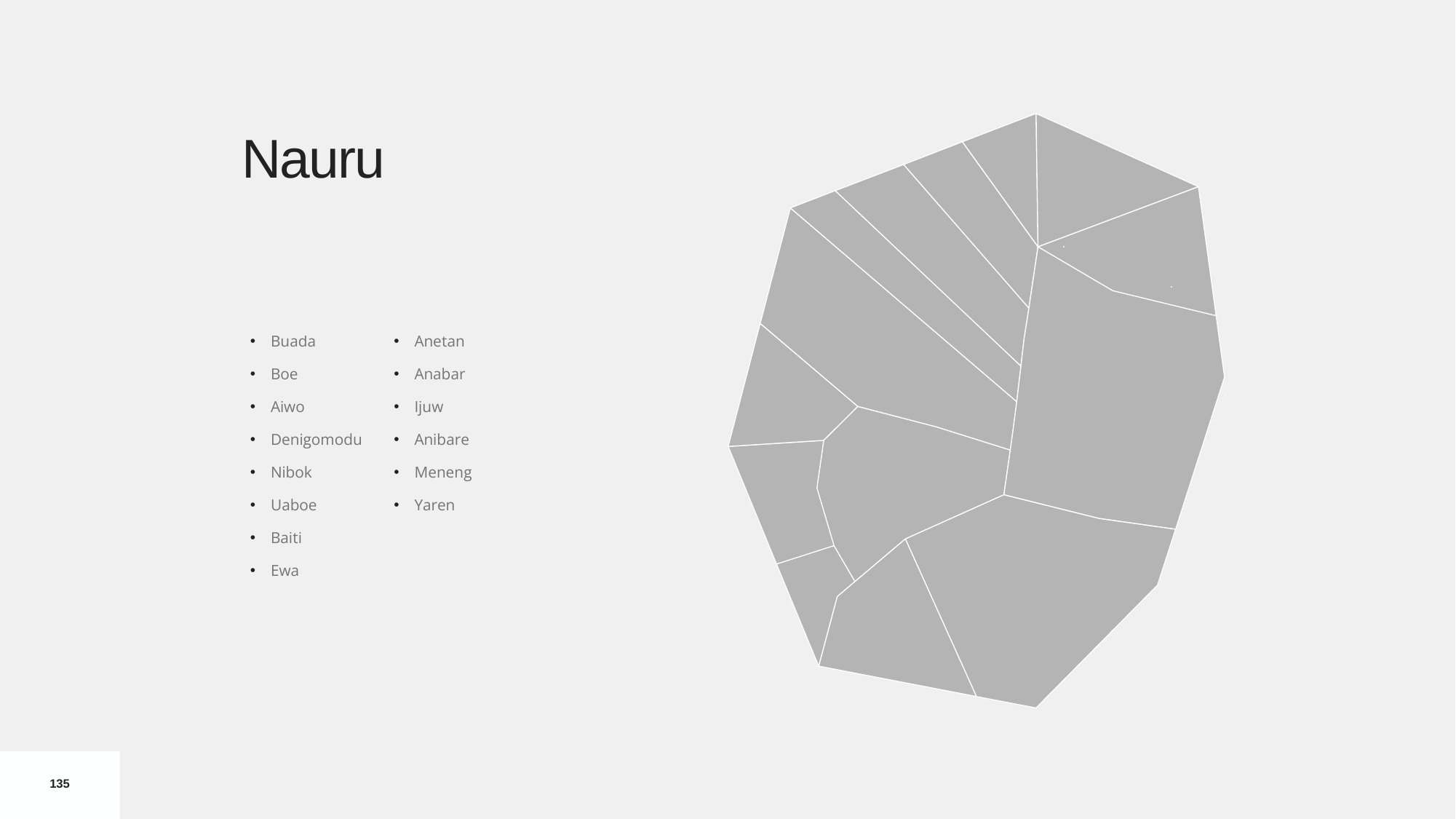

# Nauru

Buada
Boe
Aiwo
Denigomodu
Nibok
Uaboe
Baiti
Ewa
Anetan
Anabar
Ijuw
Anibare
Meneng
Yaren